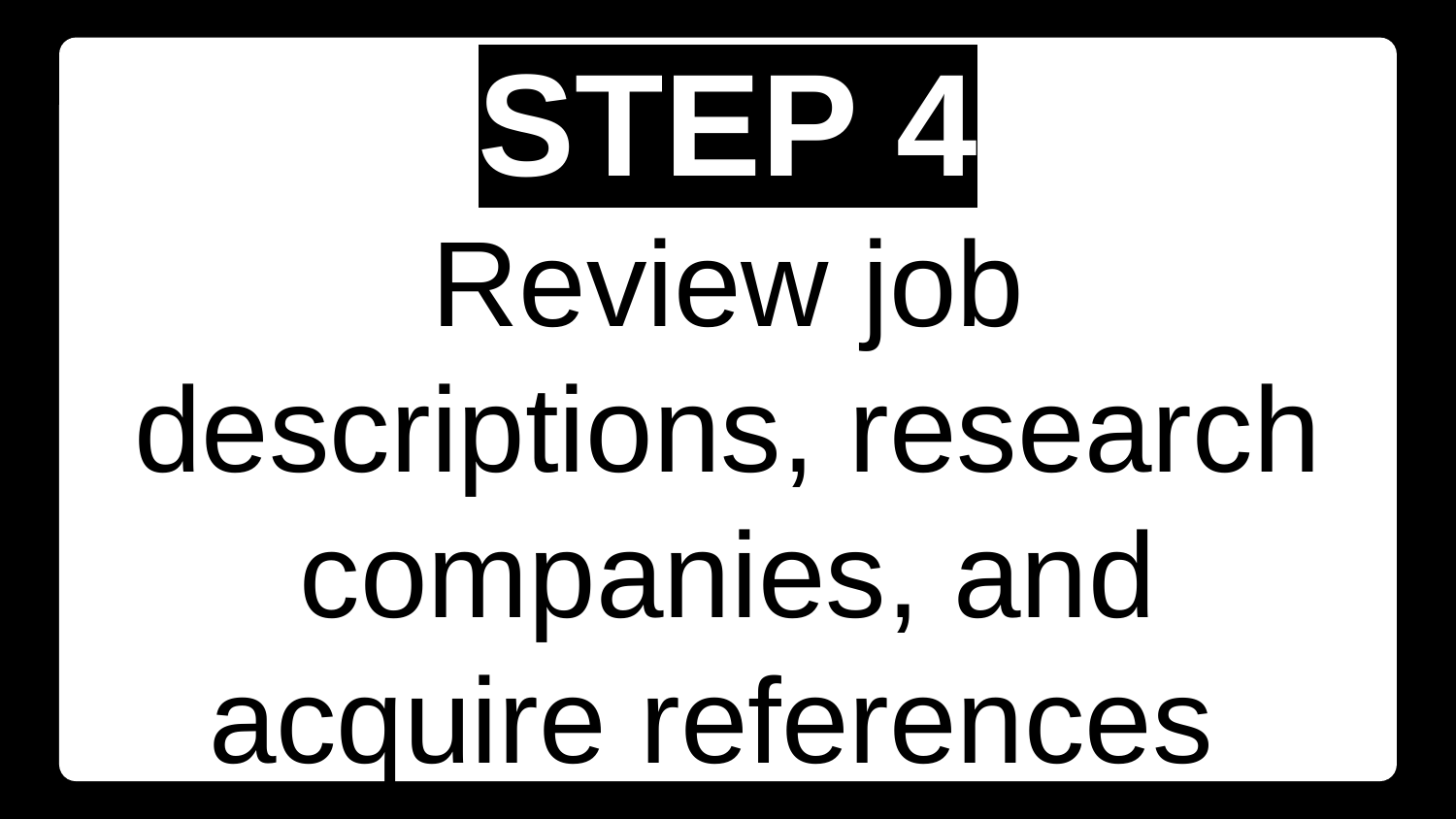

STEP 4
Review job descriptions, research companies, and acquire references